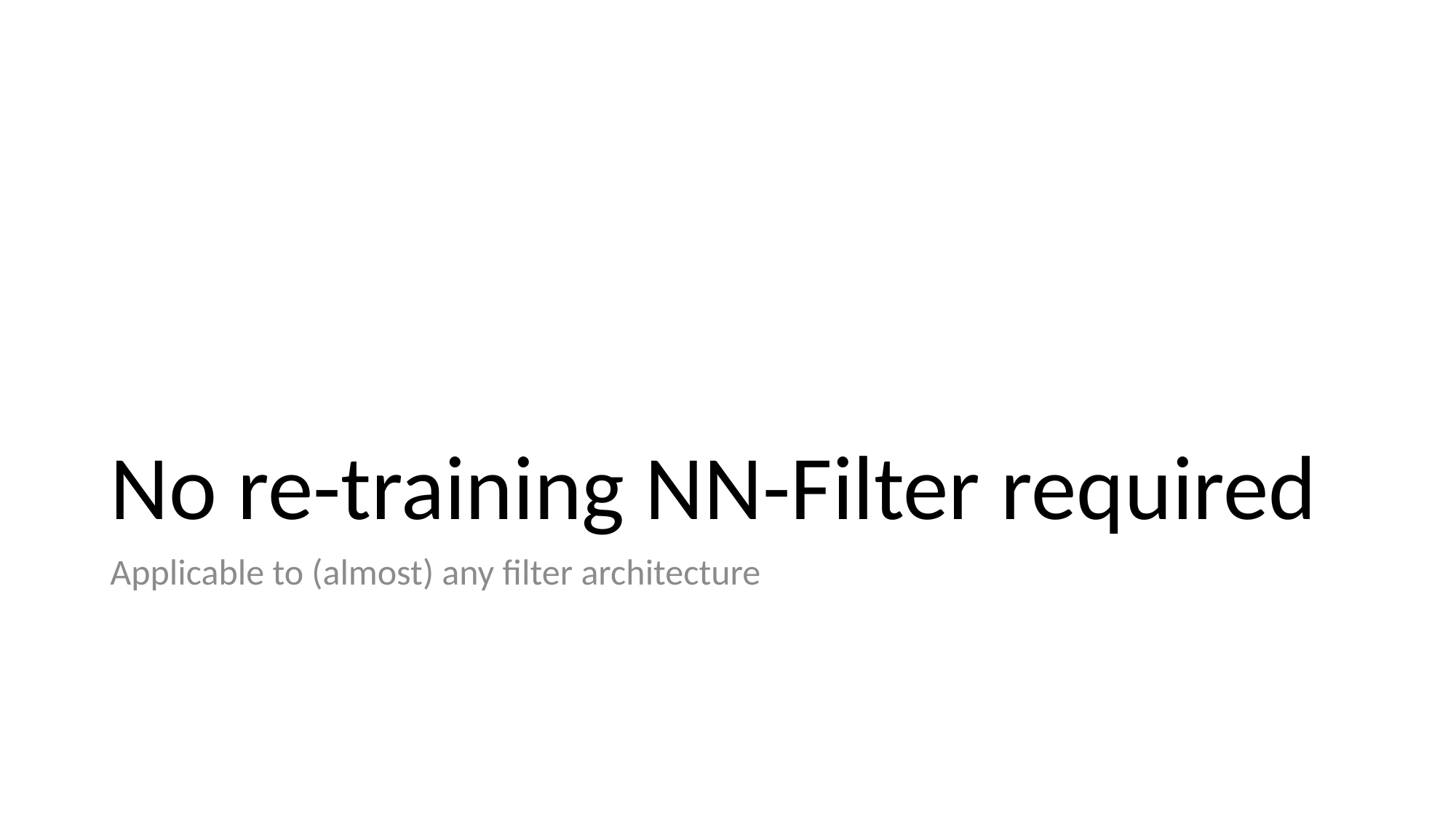

# No re-training NN-Filter required
Applicable to (almost) any filter architecture